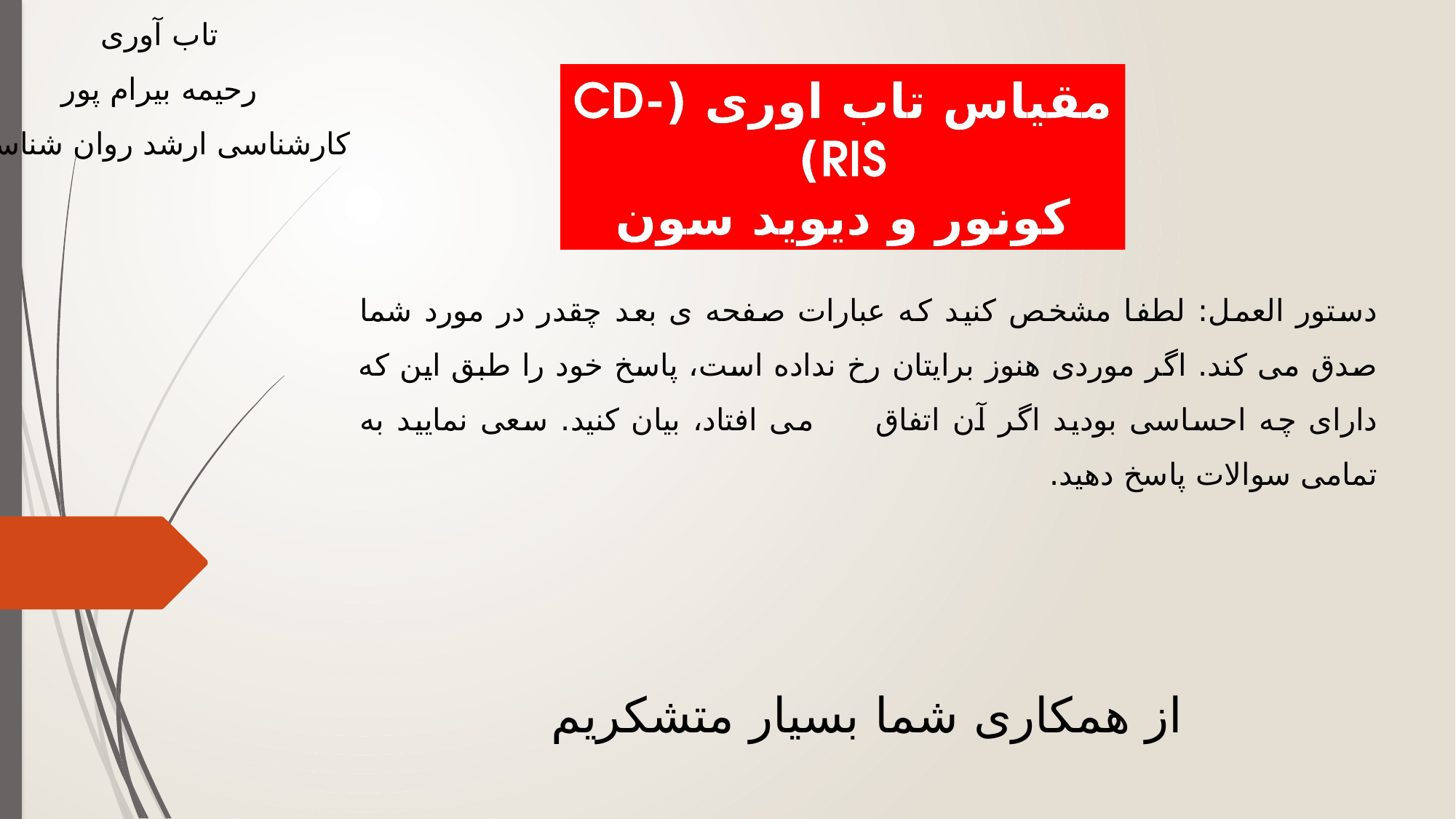

تاب آوری
رحیمه بیرام پور
کارشناسی ارشد روان شناسی
مقیاس تاب اوری (CD-RIS)
کونور و دیوید سون
دستور العمل: لطفا مشخص کنید که عبارات صفحه ی بعد چقدر در مورد شما صدق می کند. اگر موردی هنوز برایتان رخ نداده است، پاسخ خود را طبق این که دارای چه احساسی بودید اگر آن اتفاق     می افتاد، بیان کنید. سعی نمایید به تمامی سوالات پاسخ دهید.

از همکاری شما بسیار متشکریم